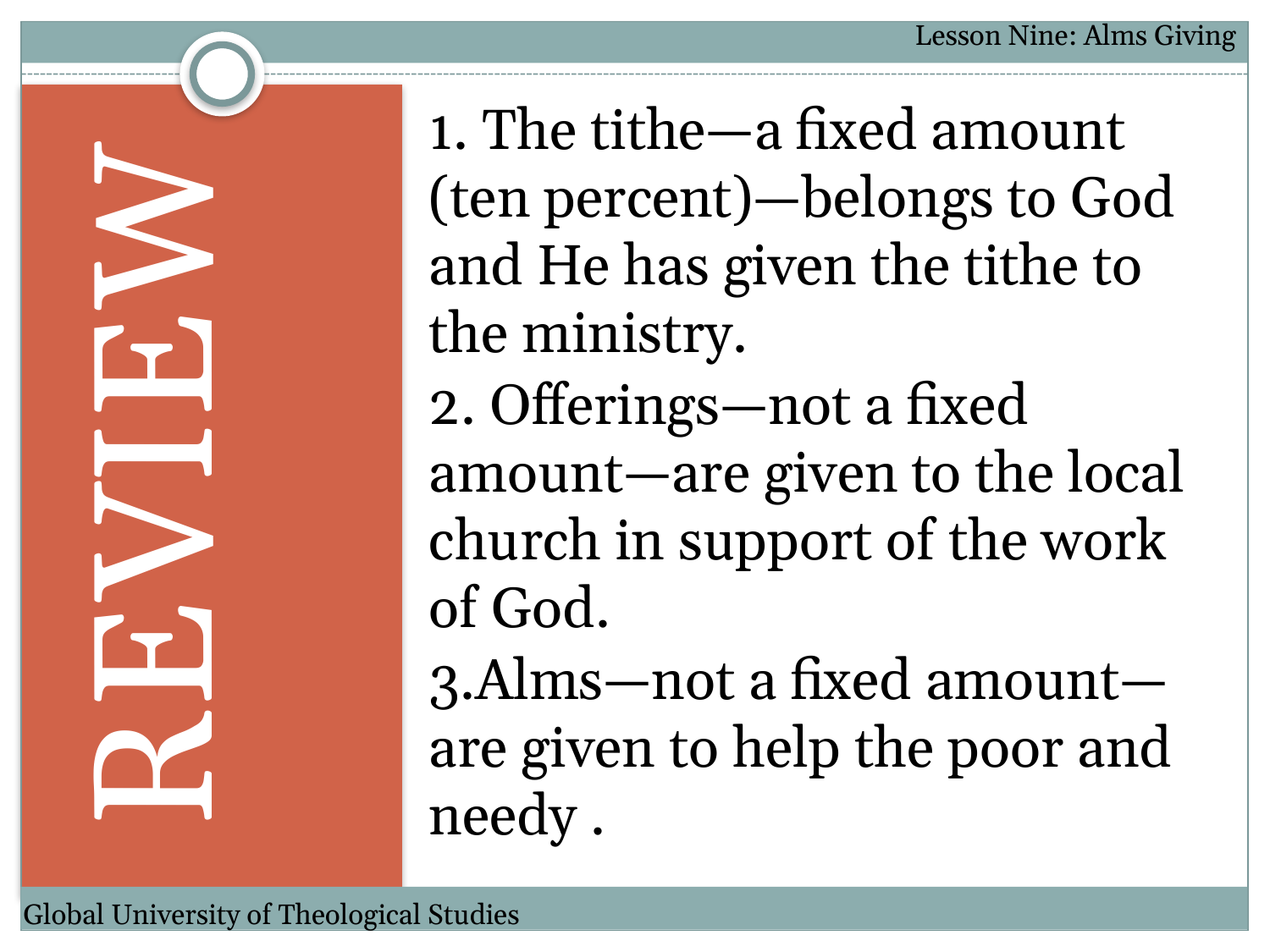

Lesson Nine: Alms Giving
1. The tithe—a fixed amount (ten percent)—belongs to God and He has given the tithe to the ministry.
REVIEW
2. Offerings—not a fixed amount—are given to the local church in support of the work of God.
3.Alms—not a fixed amount—are given to help the poor and needy .
Global University of Theological Studies